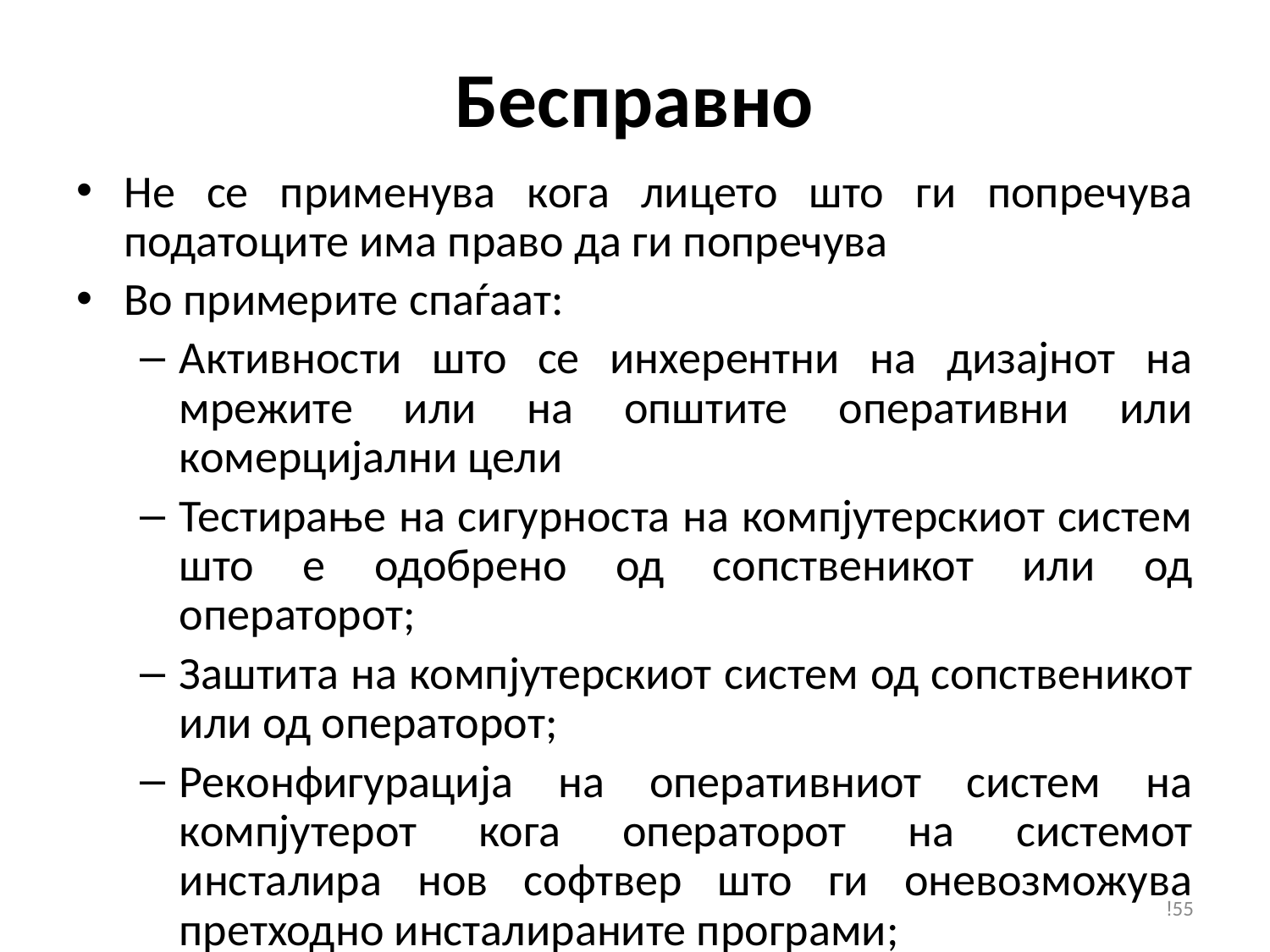

# Бесправно
Не се применува кога лицето што ги попречува податоците има право да ги попречува
Во примерите спаѓаат:
Активности што се инхерентни на дизајнот на мрежите или на општите оперативни или комерцијални цели
Тестирање на сигурноста на компјутерскиот систем што е одобрено од сопственикот или од операторот;
Заштита на компјутерскиот систем од сопственикот или од операторот;
Реконфигурација на оперативниот систем на компјутерот кога операторот на системот инсталира нов софтвер што ги оневозможува претходно инсталираните програми;
!55